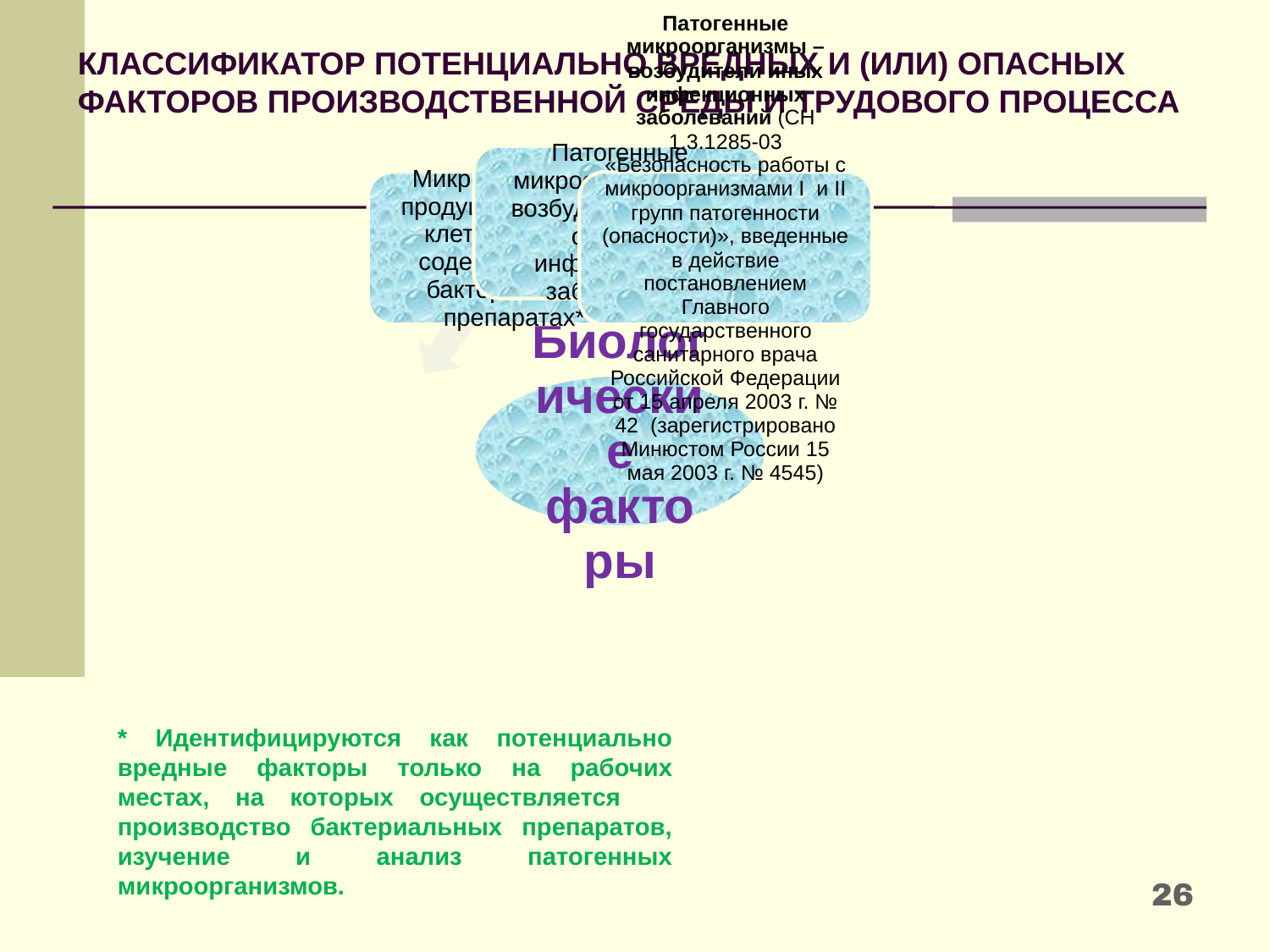

# КЛАССИФИКАТОР ПОТЕНЦИАЛЬНО ВРЕДНЫХ И (ИЛИ) ОПАСНЫХ ФАКТОРОВ ПРОИЗВОДСТВЕННОЙ СРЕДЫ И ТРУДОВОГО ПРОЦЕССА
Биологические факторы
* Идентифицируются как потенциально вредные факторы только на рабочих местах, на которых осуществляется   производство бактериальных препаратов, изучение и анализ патогенных микроорганизмов.
26